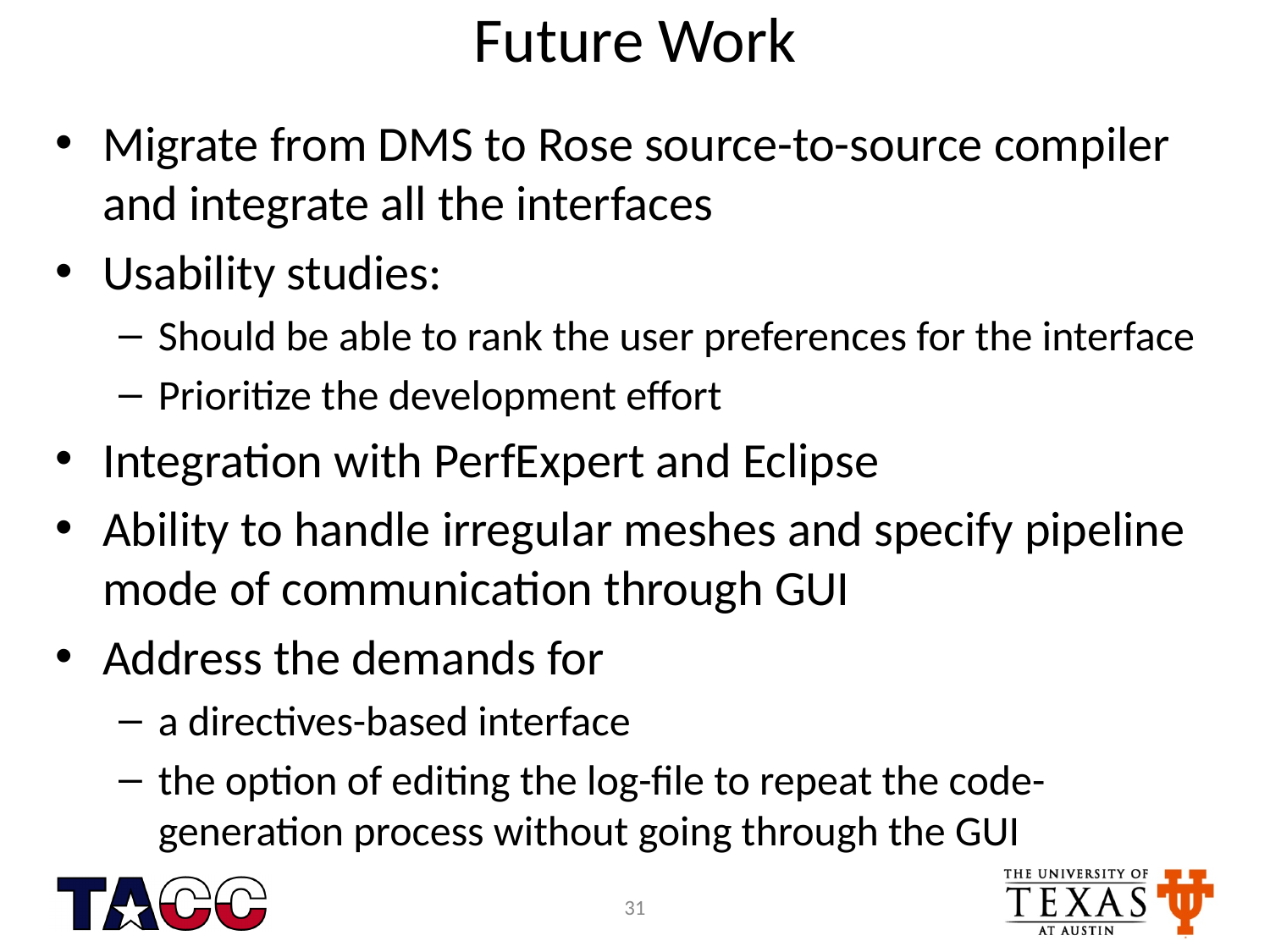

# Future Work
Migrate from DMS to Rose source-to-source compiler and integrate all the interfaces
Usability studies:
Should be able to rank the user preferences for the interface
Prioritize the development effort
Integration with PerfExpert and Eclipse
Ability to handle irregular meshes and specify pipeline mode of communication through GUI
Address the demands for
a directives-based interface
the option of editing the log-file to repeat the code-generation process without going through the GUI

31